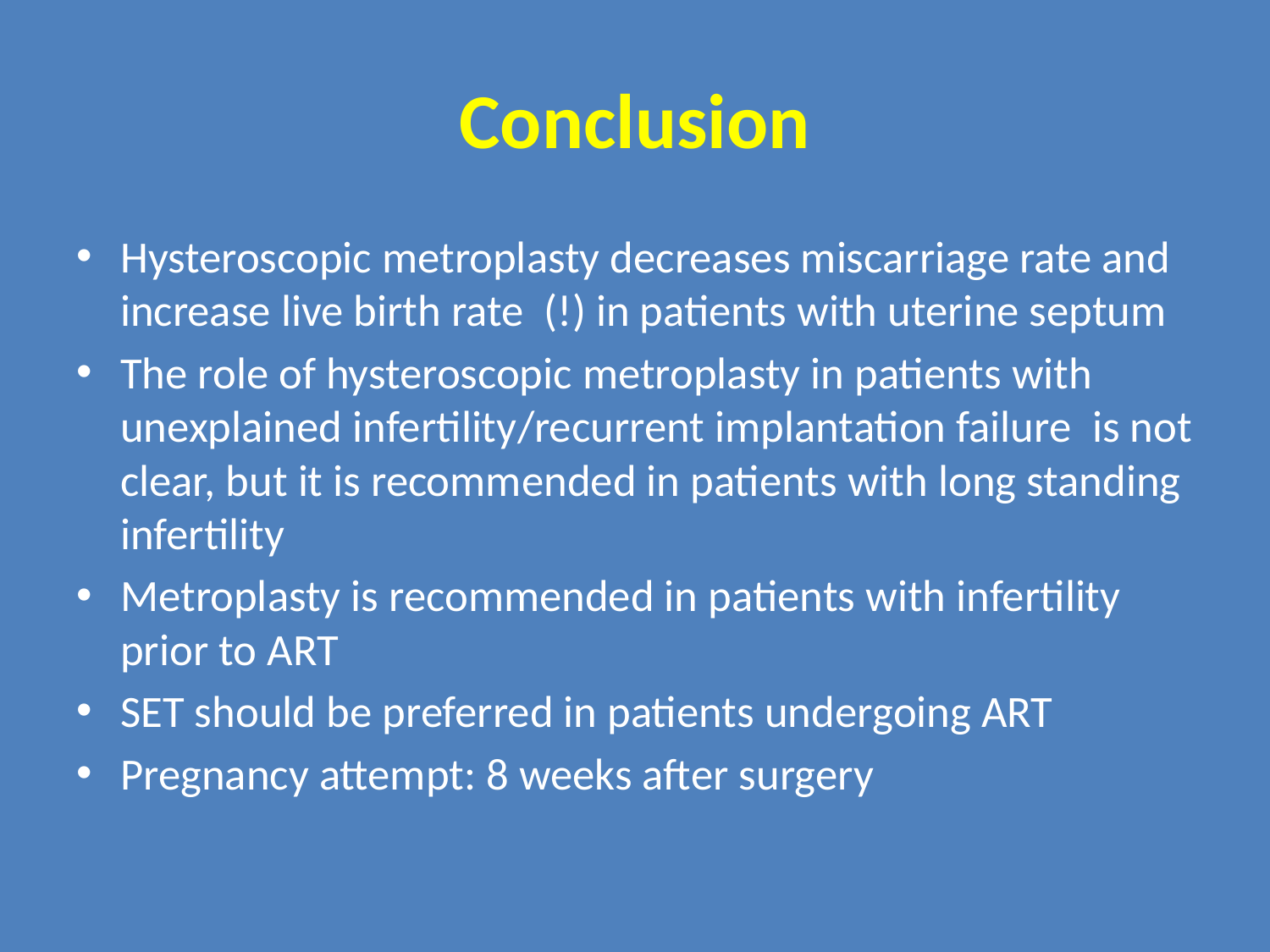

# Conclusion
Hysteroscopic metroplasty decreases miscarriage rate and increase live birth rate  (!) in patients with uterine septum
The role of hysteroscopic metroplasty in patients with unexplained infertility/recurrent implantation failure  is not clear, but it is recommended in patients with long standing infertility
Metroplasty is recommended in patients with infertility prior to ART
SET should be preferred in patients undergoing ART
Pregnancy attempt: 8 weeks after surgery